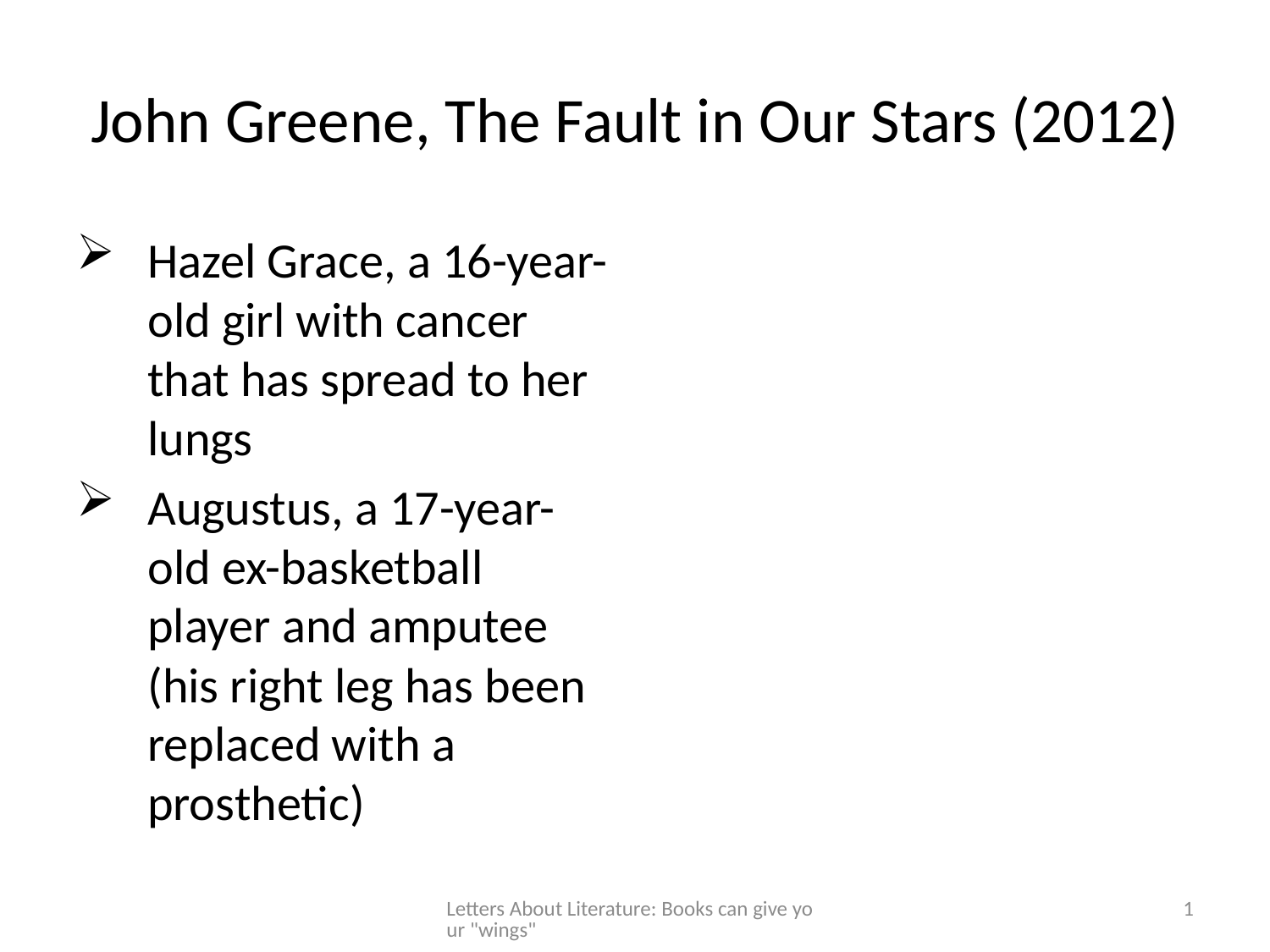

# John Greene, The Fault in Our Stars (2012)
Hazel Grace, a 16-year-old girl with cancer that has spread to her lungs
Augustus, a 17-year-old ex-basketball player and amputee (his right leg has been replaced with a prosthetic)

Letters About Literature: Books can give your "wings"
1